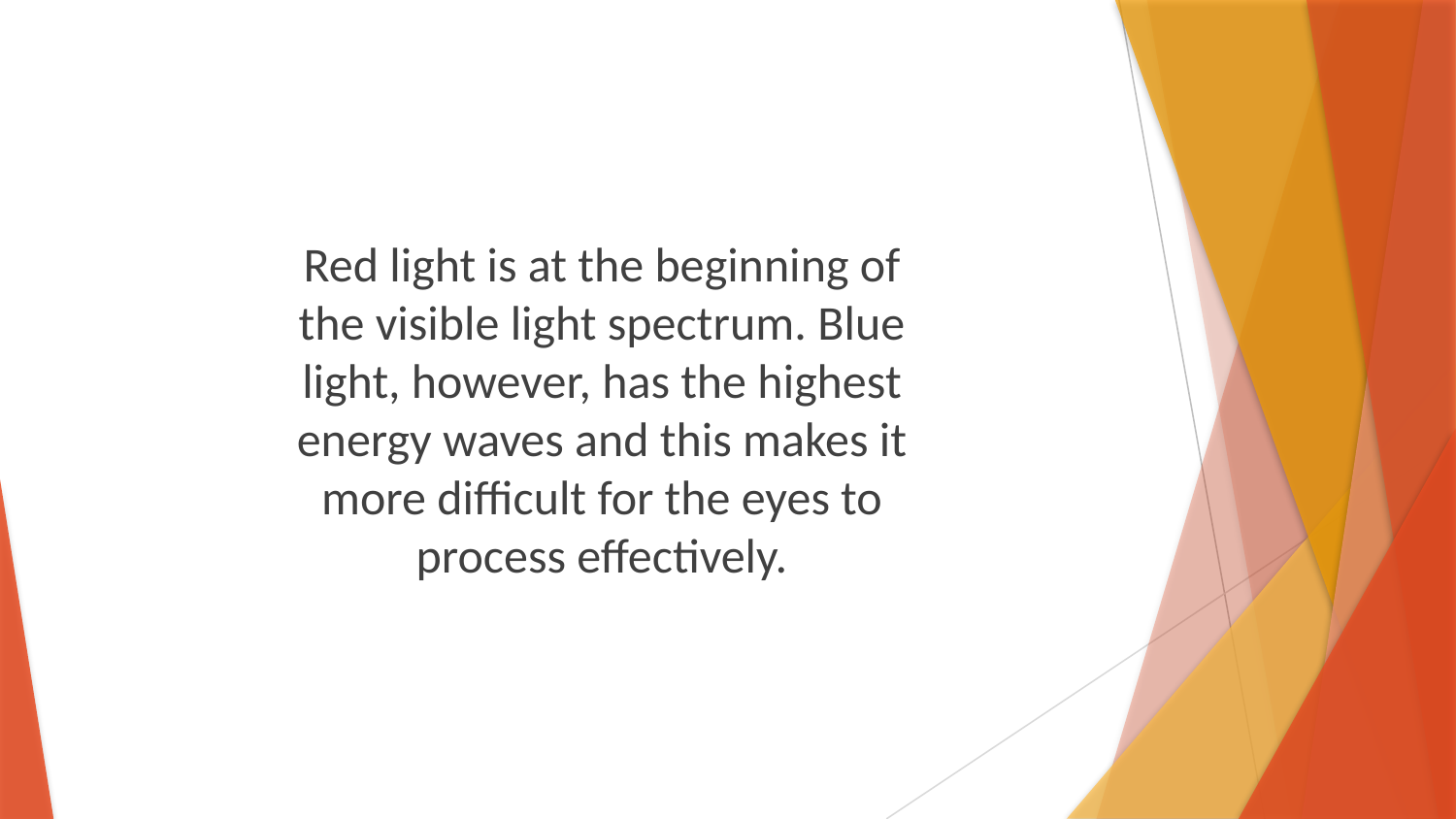

Red light is at the beginning of the visible light spectrum. Blue light, however, has the highest energy waves and this makes it more difficult for the eyes to process effectively.